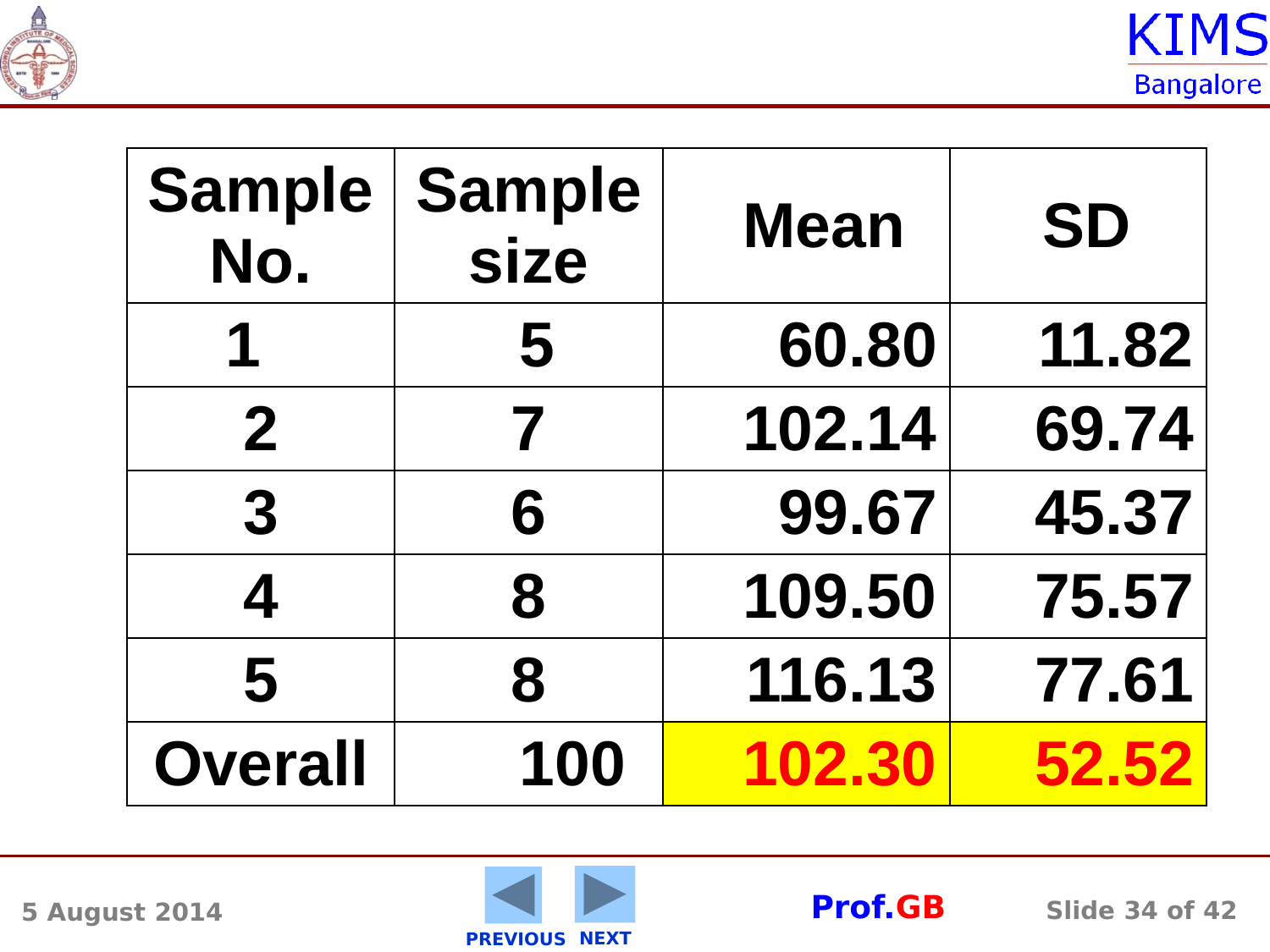

| Sample No. | Sample size | Mean | SD |
| --- | --- | --- | --- |
| 1 | 5 | 60.80 | 11.82 |
| 2 | 7 | 102.14 | 69.74 |
| 3 | 6 | 99.67 | 45.37 |
| 4 | 8 | 109.50 | 75.57 |
| 5 | 8 | 116.13 | 77.61 |
| Overall | 100 | 102.30 | 52.52 |
5 August 2014